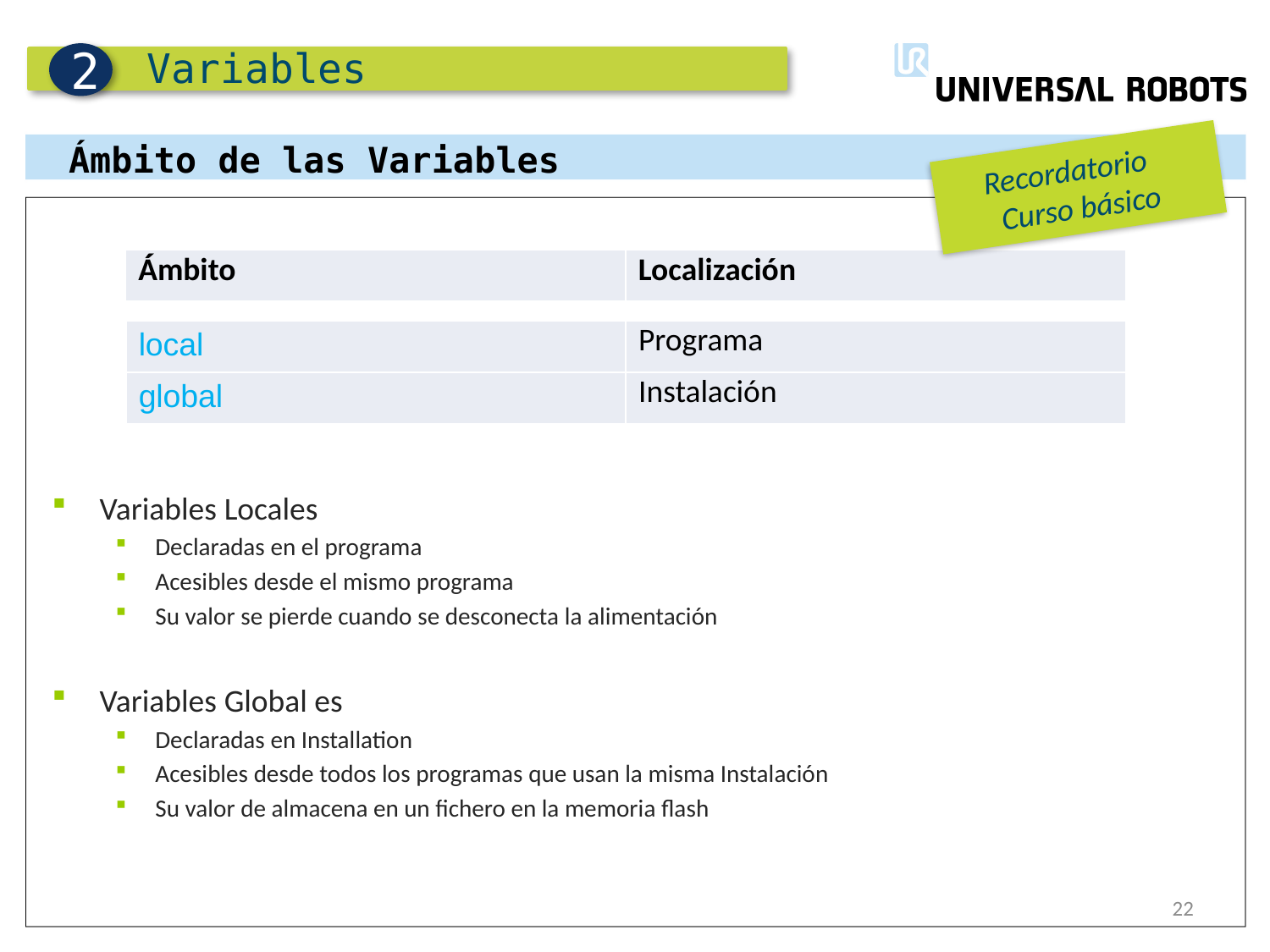

Variables

2
Ámbito de las Variables
Recordatorio    Curso básico

Variables Locales
Declaradas en el programa
Acesibles desde el mismo programa
Su valor se pierde cuando se desconecta la alimentación

Variables Global es
Declaradas en Installation
Acesibles desde todos los programas que usan la misma Instalación
Su valor de almacena en un fichero en la memoria flash

| Ámbito | Localización |
| --- | --- |
| local | Programa |
| --- | --- |
| global | Instalación |
22